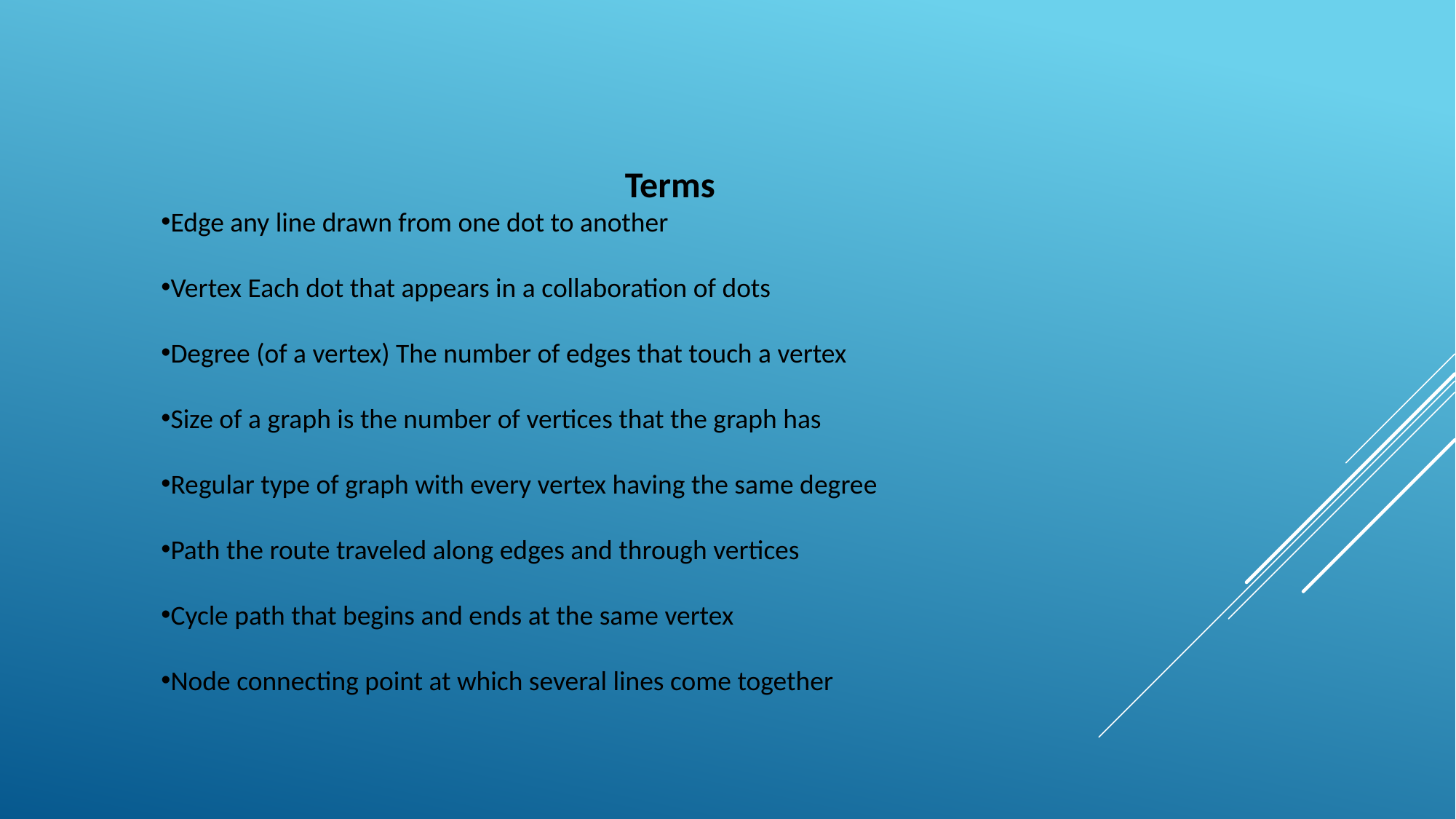

Terms
Edge any line drawn from one dot to another

Vertex Each dot that appears in a collaboration of dots

Degree (of a vertex) The number of edges that touch a vertex

Size of a graph is the number of vertices that the graph has

Regular type of graph with every vertex having the same degree

Path the route traveled along edges and through vertices

Cycle path that begins and ends at the same vertex

Node connecting point at which several lines come together